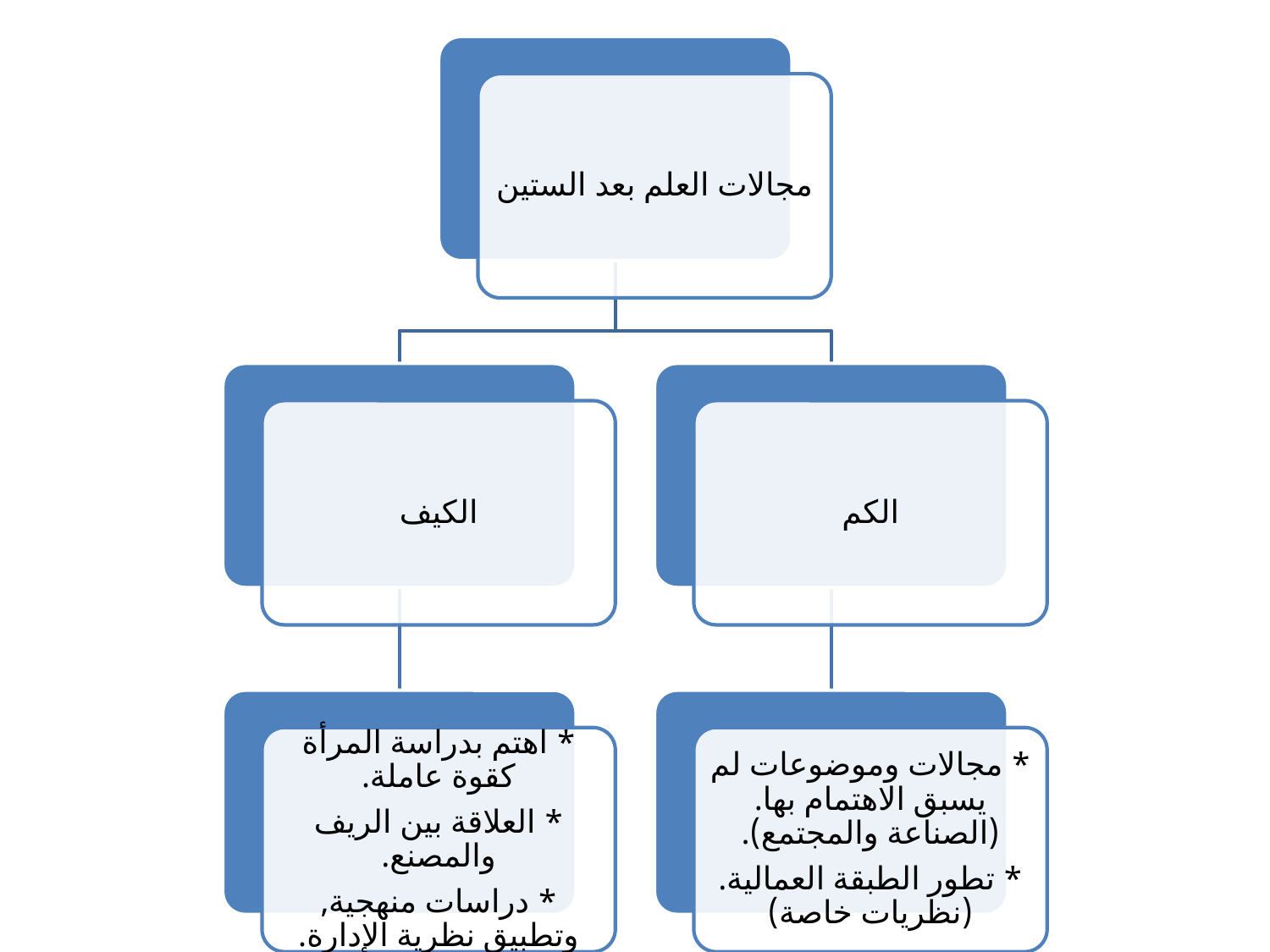

مجالات العلم بعد الستين
الكيف
* اهتم بدراسة المرأة كقوة عاملة.
* العلاقة بين الريف والمصنع.
* دراسات منهجية, وتطبيق نظرية الإدارة.
الكم
* مجالات وموضوعات لم يسبق الاهتمام بها.(الصناعة والمجتمع).
* تطور الطبقة العمالية.(نظريات خاصة)
#